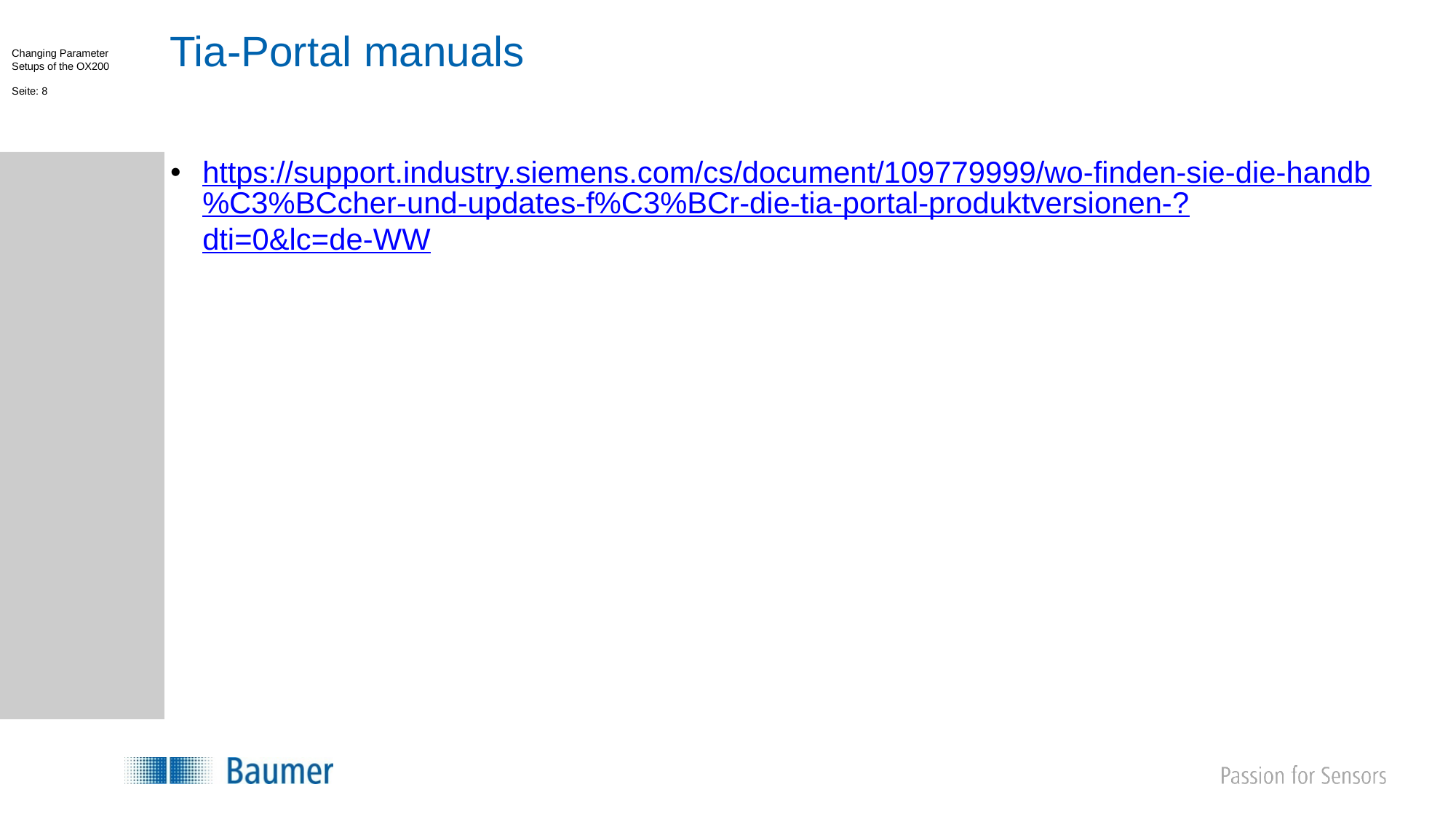

# Tia-Portal manuals
Changing Parameter Setups of the OX200
Seite: 8
https://support.industry.siemens.com/cs/document/109779999/wo-finden-sie-die-handb%C3%BCcher-und-updates-f%C3%BCr-die-tia-portal-produktversionen-?dti=0&lc=de-WW